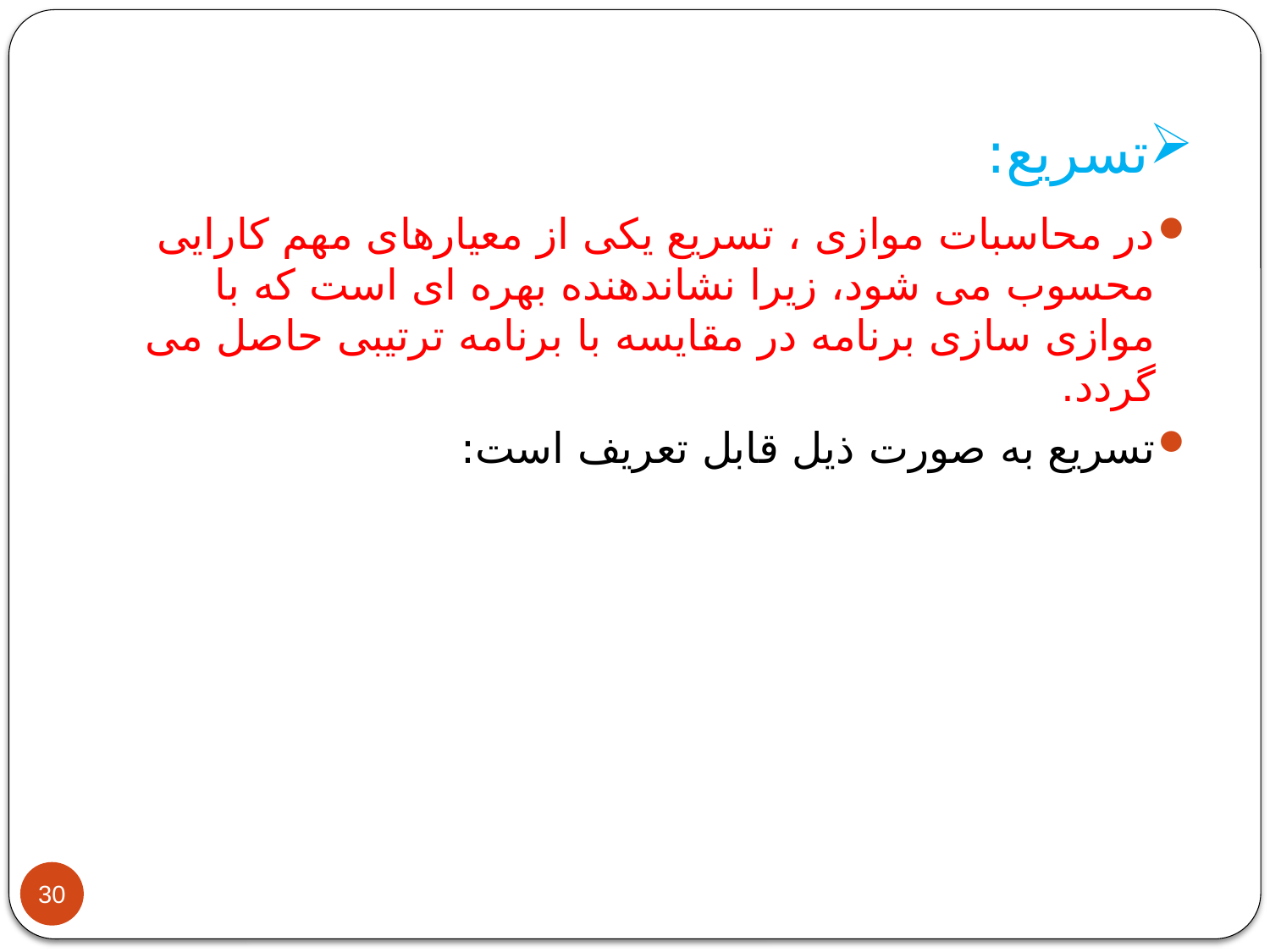

# تسریع:
در محاسبات موازی ، تسریع یکی از معیارهای مهم کارایی محسوب می شود، زیرا نشاندهنده بهره ای است که با موازی سازی برنامه در مقایسه با برنامه ترتیبی حاصل می گردد.
تسریع به صورت ذیل قابل تعریف است:
30